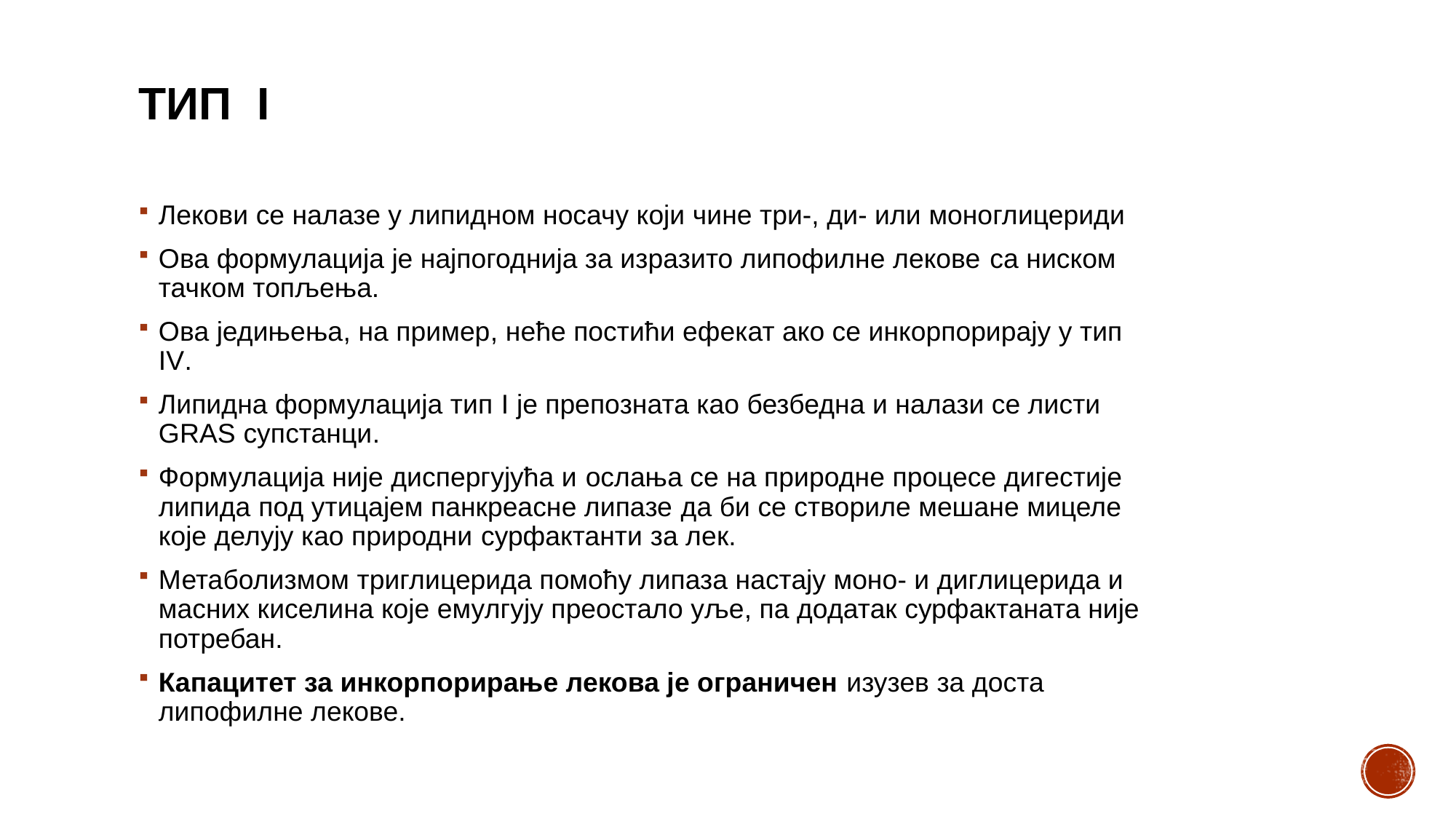

# ТИП  I
Лекови се налазе у липидном носачу који чине три-, ди- или моноглицериди
Ова формулација је најпогоднија за изразито липофилне лекове са ниском тачком топљења.
Ова једињења, на пример, неће постићи ефекат ако се инкорпорирају у тип IV.
Липидна формулација тип I је препозната као безбедна и налази се листи GRAS супстанци.
Формулација није диспергујућа и ослања се на природне процесе дигестије липида под утицајем панкреасне липазе да би се створиле мешане мицеле које делују као природни сурфактанти за лек.
Метаболизмом триглицерида помоћу липаза настају моно- и диглицерида и масних киселина које емулгују преостало уље, па додатак сурфактаната није потребан.
Капацитет за инкорпорирање лекова је ограничен изузев за доста липофилне лекове.